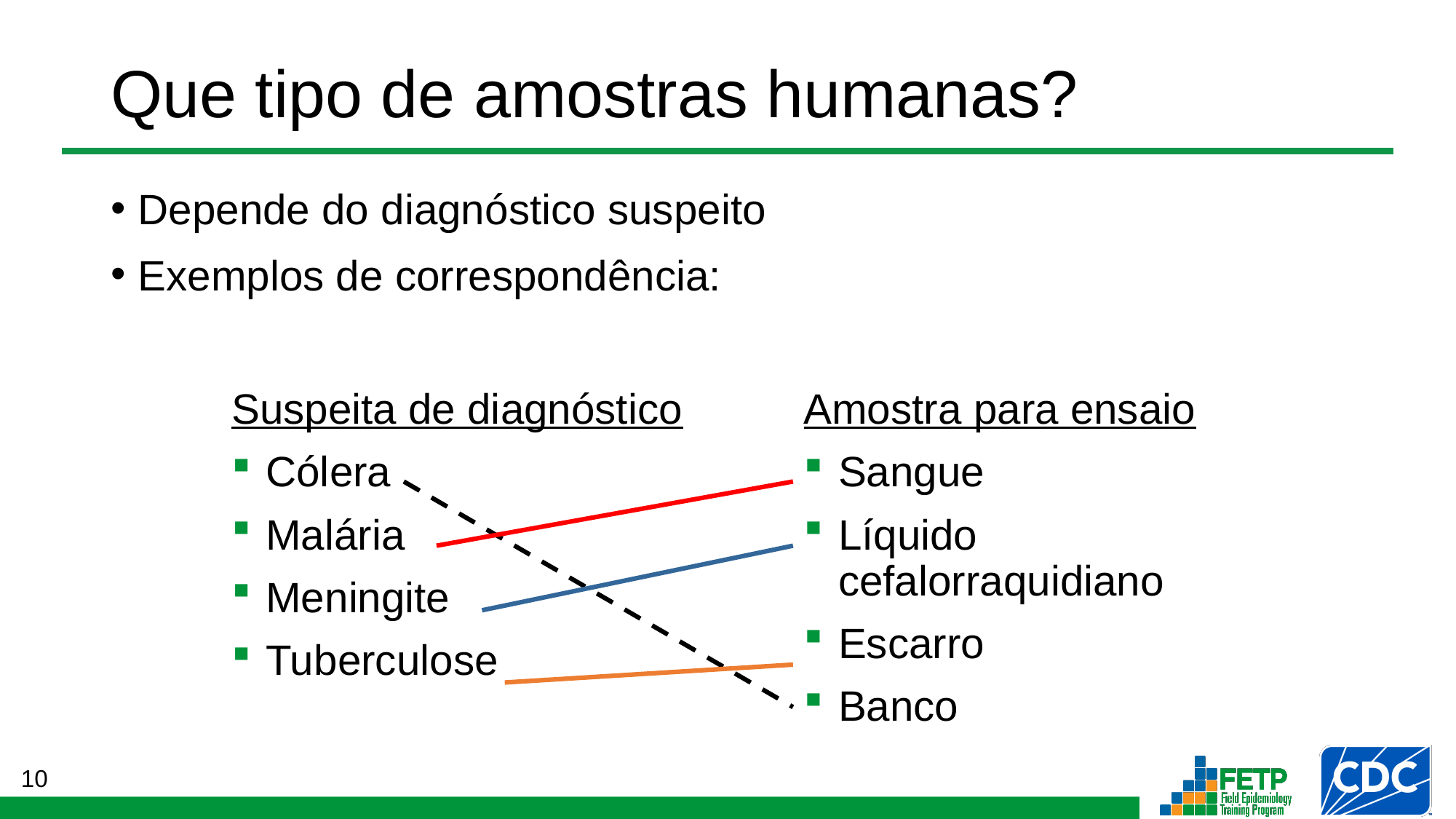

# Que tipo de amostras humanas?
Depende do diagnóstico suspeito
Exemplos de correspondência:
Suspeita de diagnóstico
Cólera
Malária
Meningite
Tuberculose
Amostra para ensaio
Sangue
Líquido cefalorraquidiano
Escarro
Banco